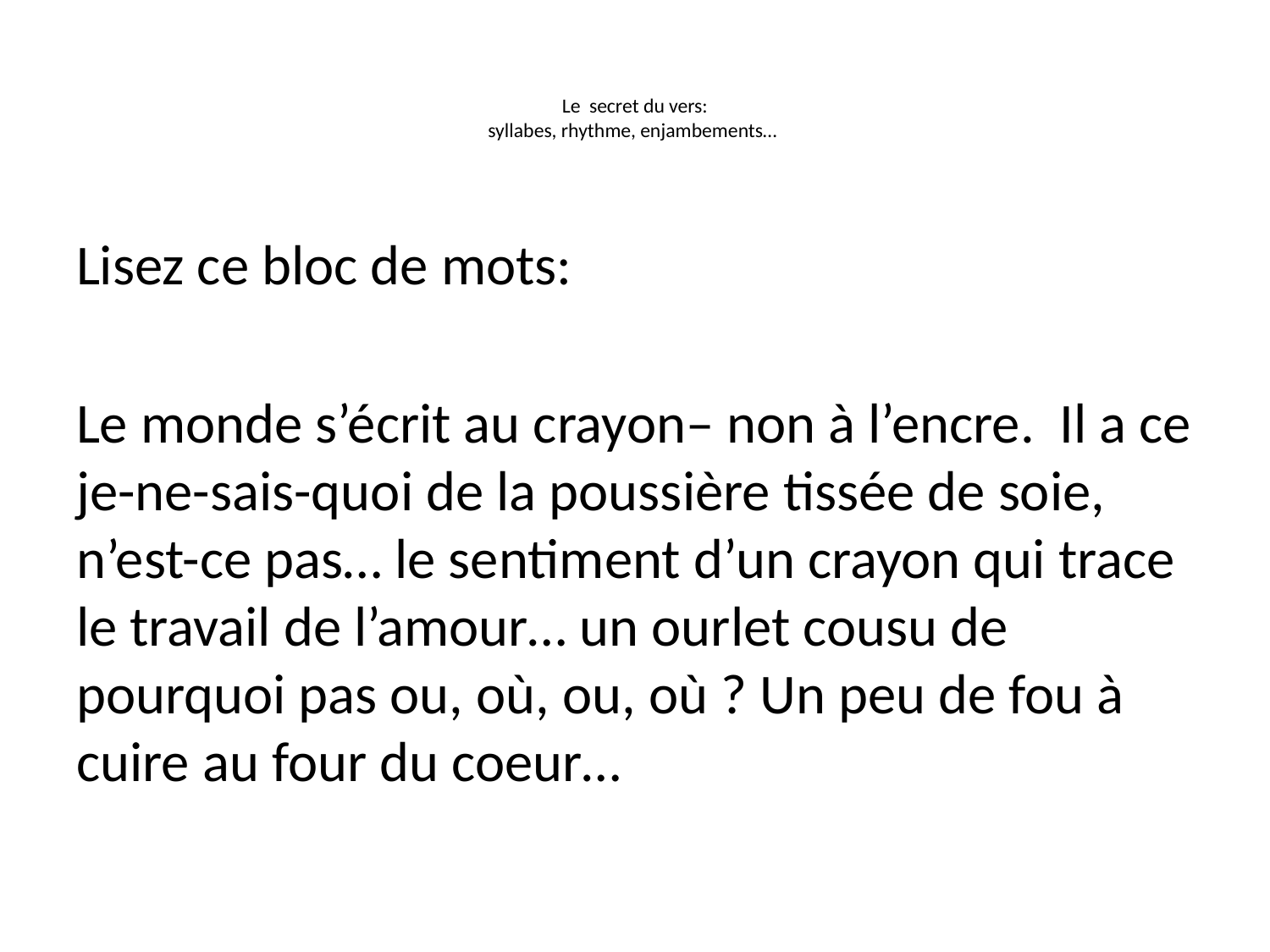

# Le  secret du vers: syllabes, rhythme, enjambements…
Lisez ce bloc de mots:

Le monde s’écrit au crayon– non à l’encre.  Il a ce je-ne-sais-quoi de la poussière tissée de soie, n’est-ce pas… le sentiment d’un crayon qui trace le travail de l’amour… un ourlet cousu de pourquoi pas ou, où, ou, où ? Un peu de fou à cuire au four du coeur…